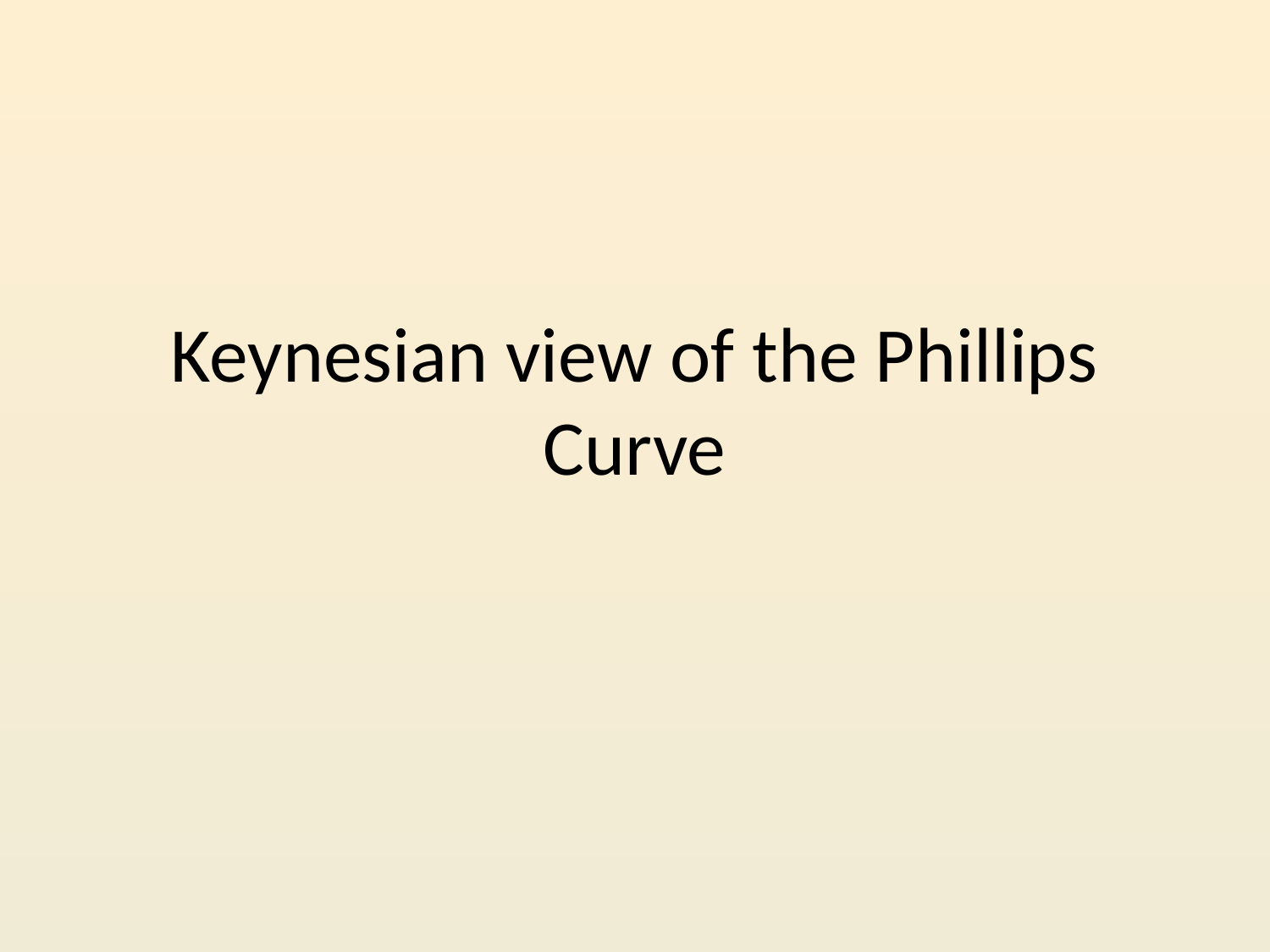

# Keynesian view of the Phillips Curve